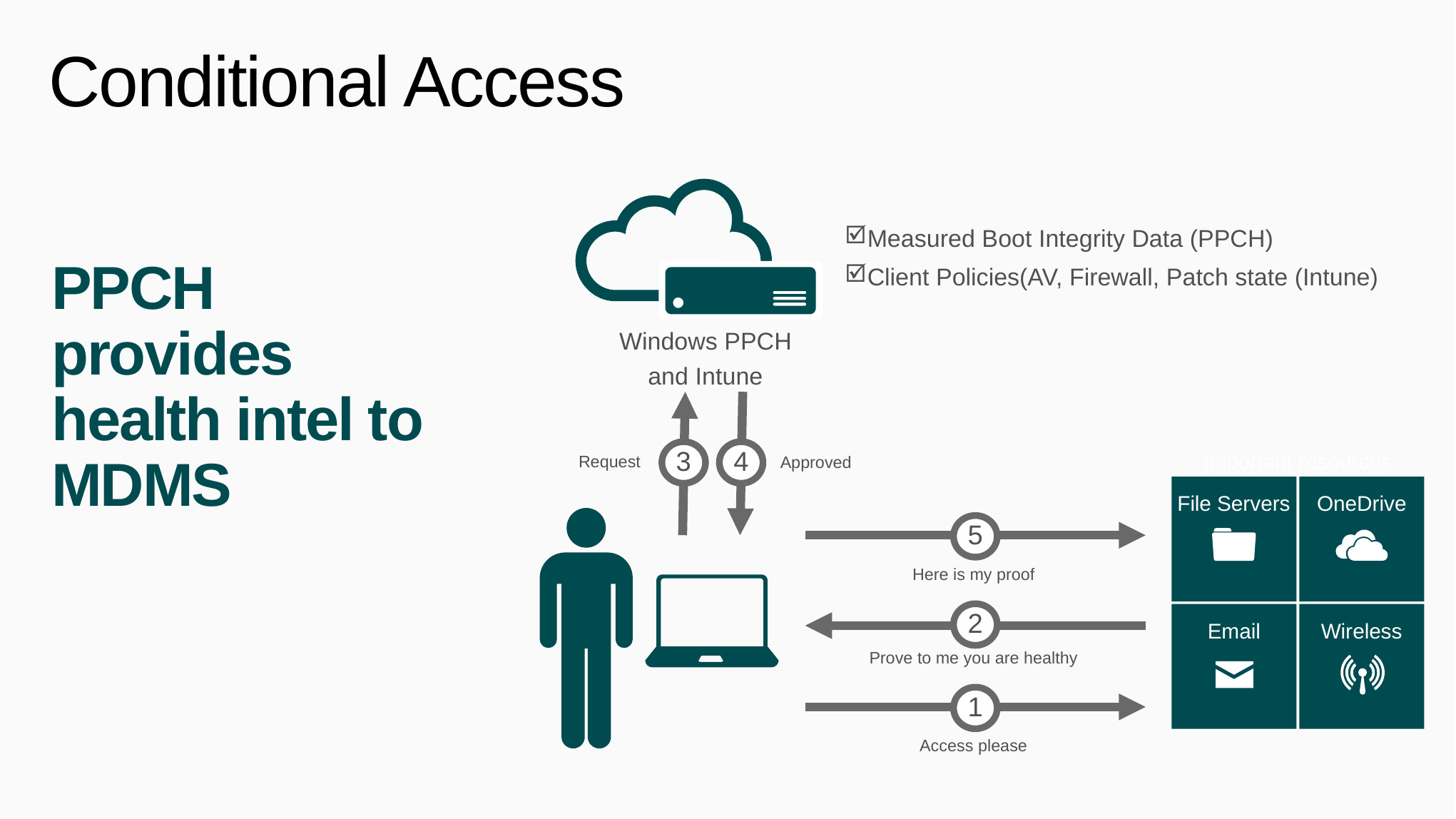

# Conditional Access

Windows PPCH
and Intune
Measured Boot Integrity Data (PPCH)
PPCH provides health intel to MDMS
Client Policies(AV, Firewall, Patch state (Intune)
3
Request
4
Approved
Important resources
File Servers

OneDrive

Email

Wireless

5
Here is my proof

2
Prove to me you are healthy
1
Access please